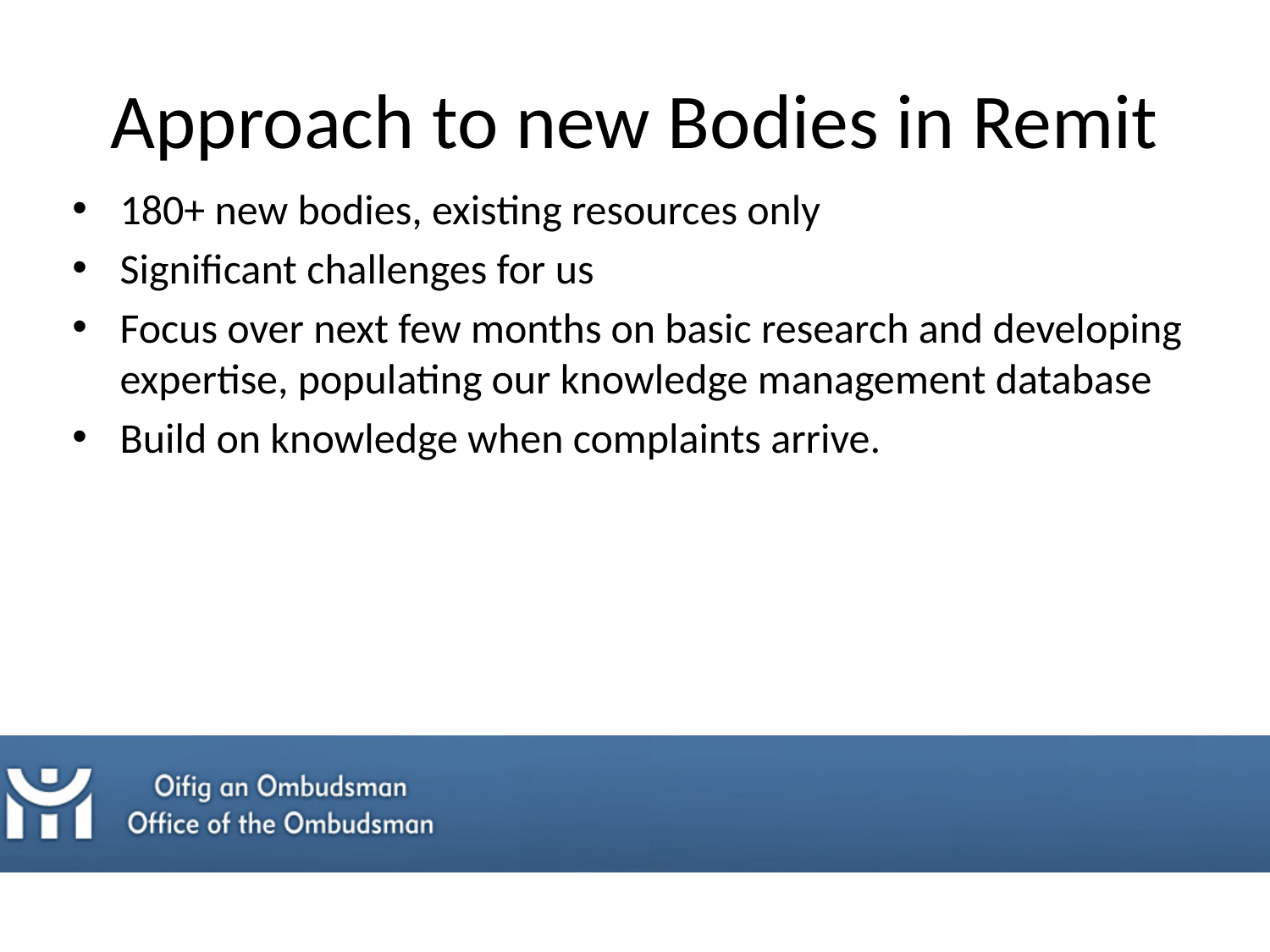

# Approach to new Bodies in Remit
180+ new bodies, existing resources only
Significant challenges for us
Focus over next few months on basic research and developing expertise, populating our knowledge management database
Build on knowledge when complaints arrive.